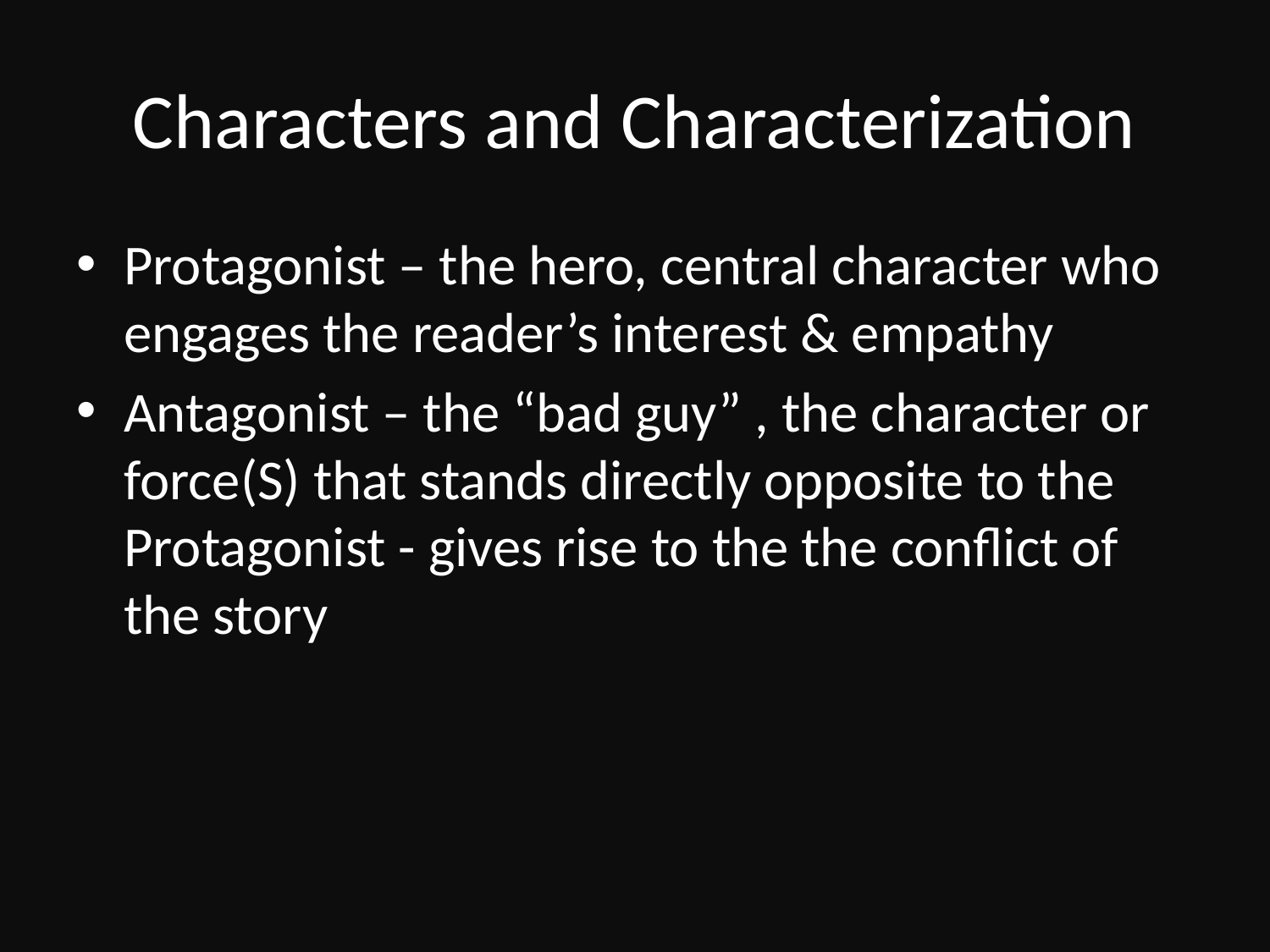

# Characters and Characterization
Protagonist – the hero, central character who engages the reader’s interest & empathy
Antagonist – the “bad guy” , the character or force(S) that stands directly opposite to the Protagonist - gives rise to the the conflict of the story